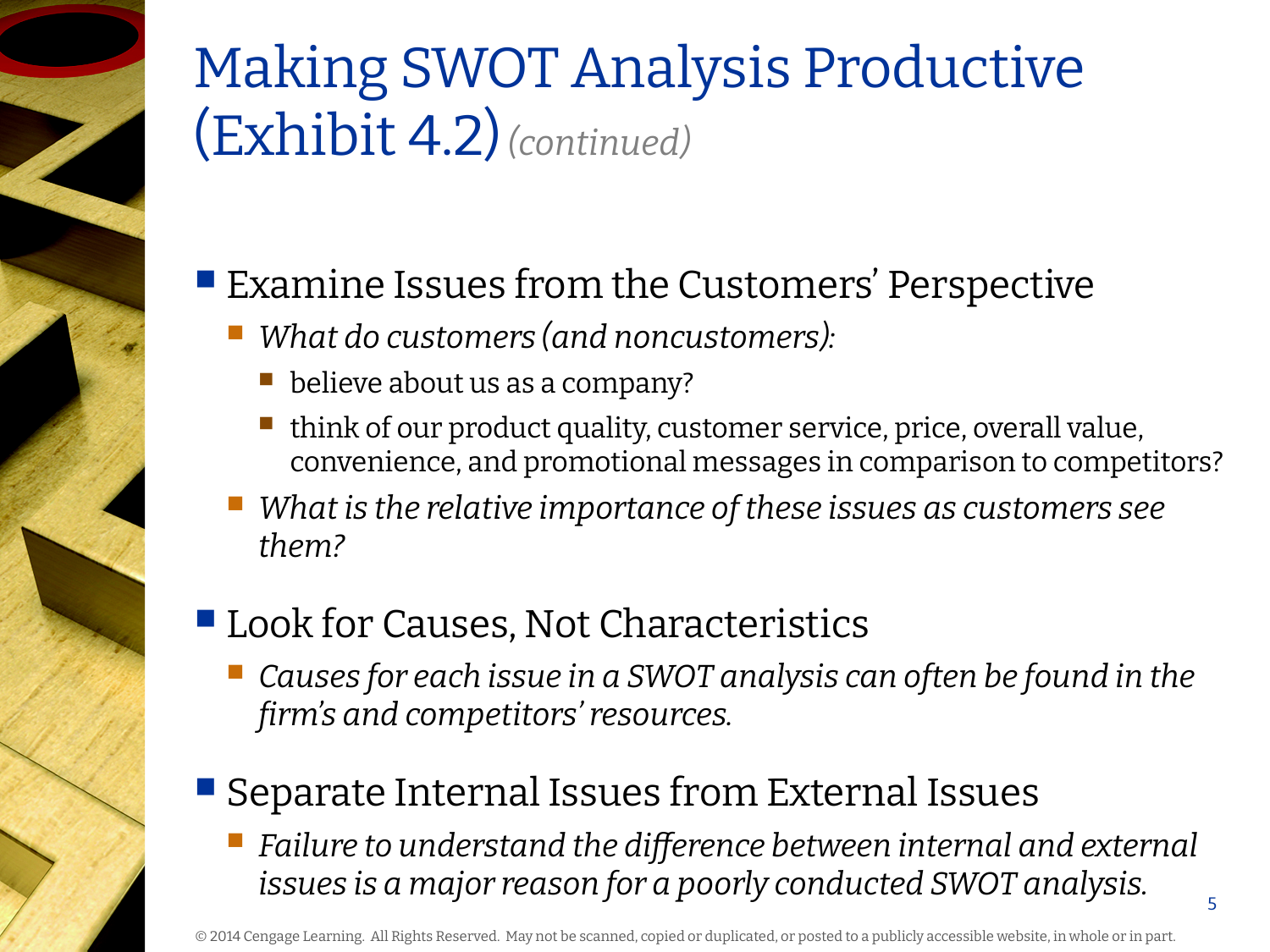

# Making SWOT Analysis Productive (Exhibit 4.2) (continued)

Examine Issues from the Customers’ Perspective
What do customers (and noncustomers):
believe about us as a company?
think of our product quality, customer service, price, overall value, convenience, and promotional messages in comparison to competitors?
What is the relative importance of these issues as customers see them?
Look for Causes, Not Characteristics
Causes for each issue in a SWOT analysis can often be found in the firm’s and competitors’ resources.
Separate Internal Issues from External Issues
Failure to understand the difference between internal and external issues is a major reason for a poorly conducted SWOT analysis.
5